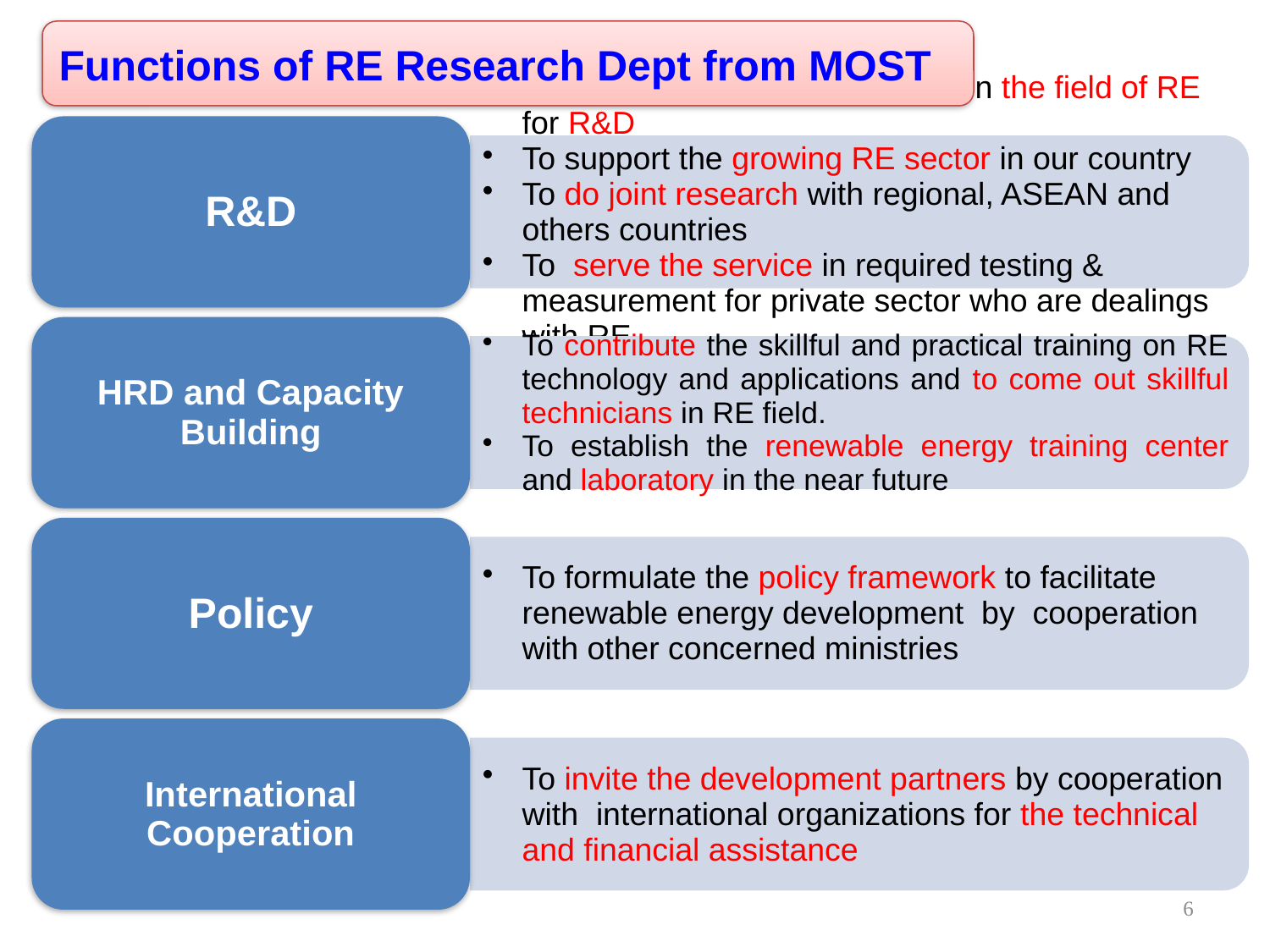

Functions of RE Research Dept from MOST
R&D
HRD and Capacity Building
To contribute the skillful and practical training on RE technology and applications and to come out skillful technicians in RE field.
Policy
To formulate the policy framework to facilitate renewable energy development  by  cooperation with other concerned ministries
To support the growing RE sector in our country
To do joint research with regional, ASEAN and others countries
To establish the renewable energy training center and laboratory in the near future
To  serve the service in required testing & measurement for private sector who are dealings with RE
International Cooperation
To invite the development partners by cooperation with  international organizations for the technical and financial assistance
6